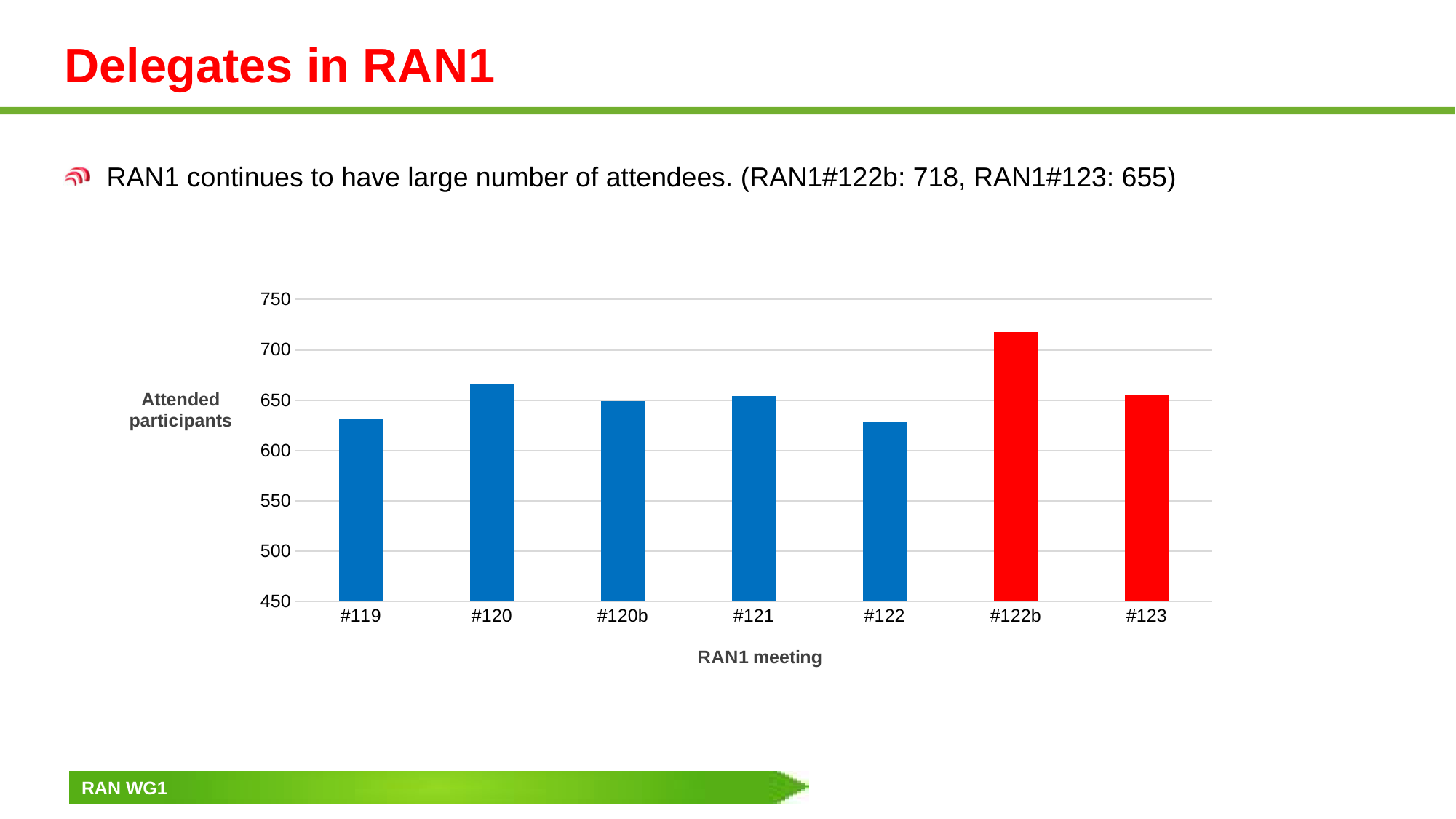

# Delegates in RAN1
RAN1 continues to have large number of attendees. (RAN1#122b: 718, RAN1#123: 655)

### Chart: RAN1 meeting

| Category | Attended participants |
|---|---|
| #119 | 631.0 |
| #120 | 666.0 |
| #120b | 649.0 |
| #121 | 654.0 |
| #122 | 629.0 |
| #122b | 718.0 |
| #123 | 655.0 |
Attended
participants